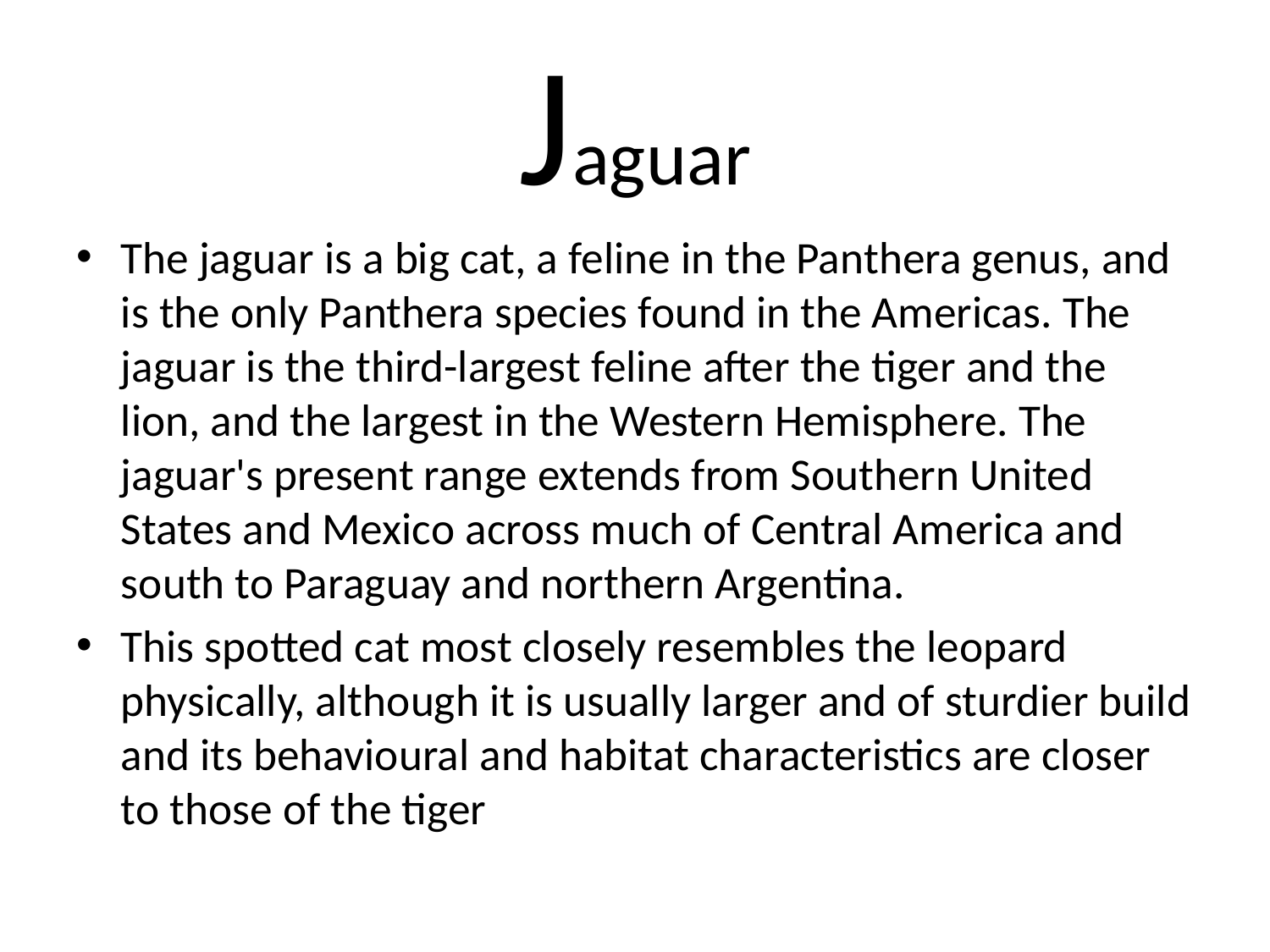

# Jaguar
The jaguar is a big cat, a feline in the Panthera genus, and is the only Panthera species found in the Americas. The jaguar is the third-largest feline after the tiger and the lion, and the largest in the Western Hemisphere. The jaguar's present range extends from Southern United States and Mexico across much of Central America and south to Paraguay and northern Argentina.
This spotted cat most closely resembles the leopard physically, although it is usually larger and of sturdier build and its behavioural and habitat characteristics are closer to those of the tiger